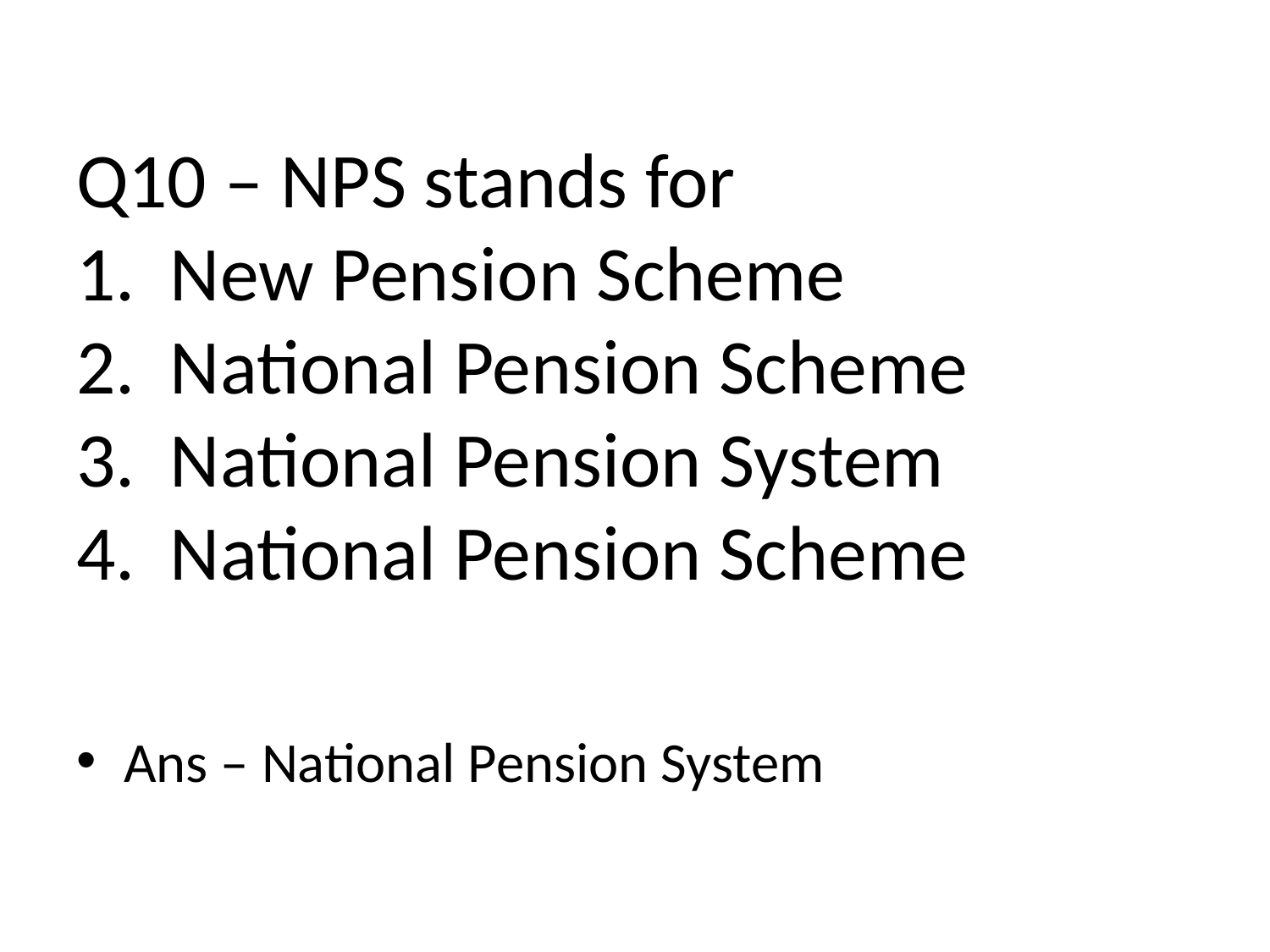

# Q10 – NPS stands for 1.  New Pension Scheme 2.  National Pension Scheme 3.  National Pension System 4.  National Pension Scheme
Ans – National Pension System